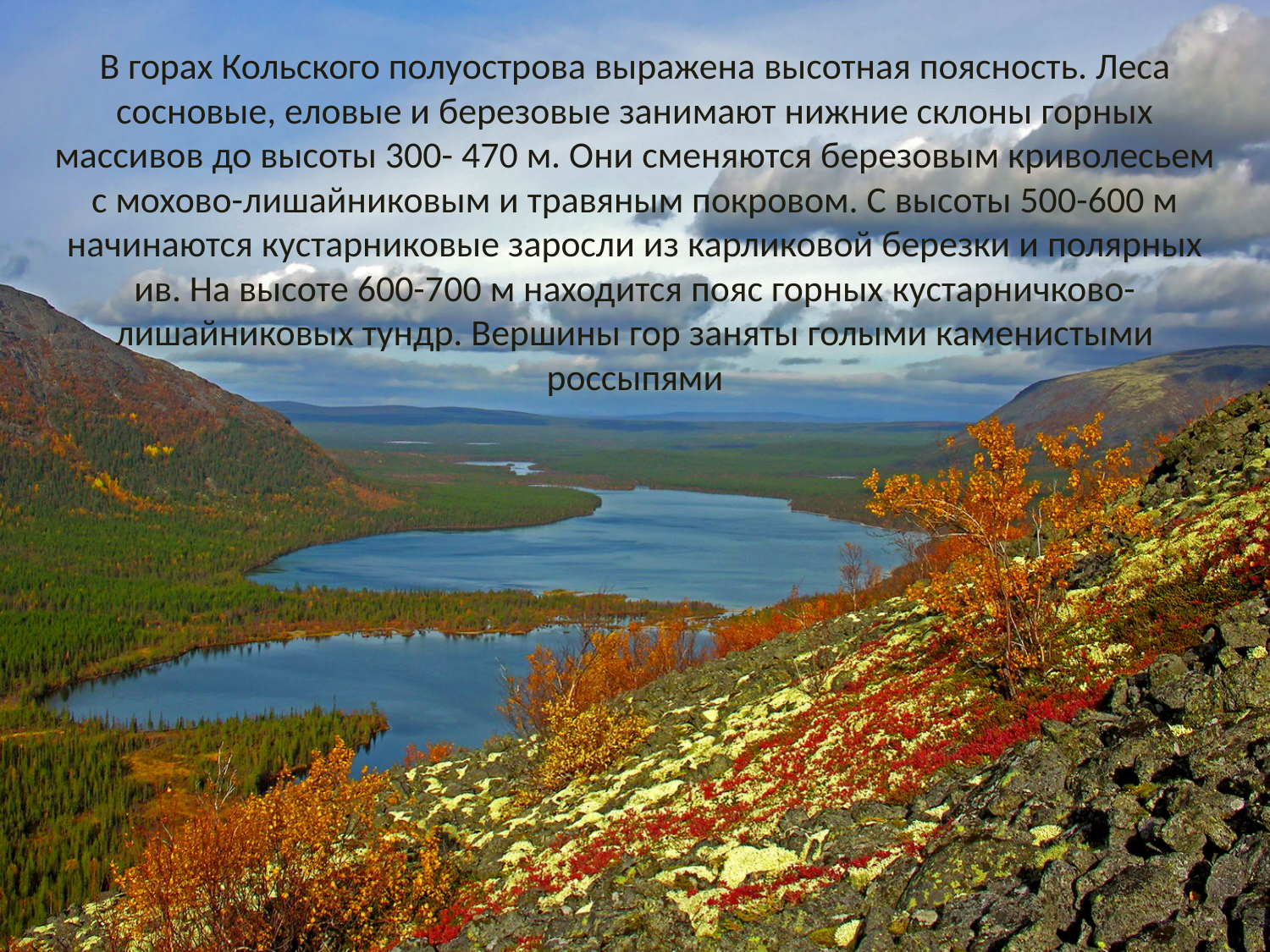

# В горах Кольского полуострова выражена высотная поясность. Леса сосновые, еловые и березовые занимают нижние склоны горных массивов до высоты 300- 470 м. Они сменяются березовым криволесьем с мохово-лишайниковым и травяным покровом. С высоты 500-600 м начинаются кустарниковые заросли из карликовой березки и полярных ив. На высоте 600-700 м находится пояс горных кустарничково-лишайниковых тундр. Вершины гор заняты голыми каменистыми россыпями